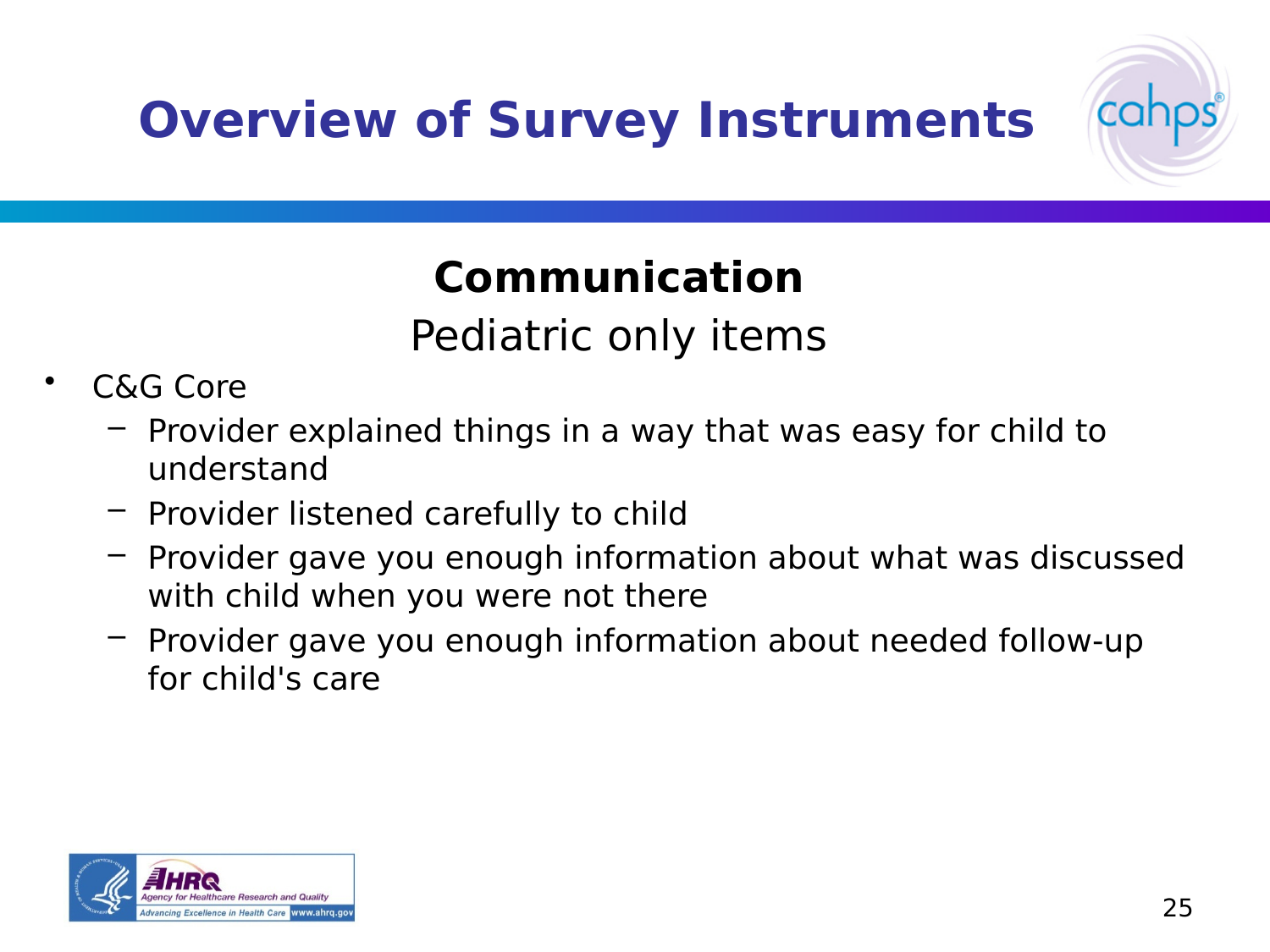

# Overview of Survey Instruments
Communication
Pediatric only items
C&G Core
Provider explained things in a way that was easy for child to understand
Provider listened carefully to child
Provider gave you enough information about what was discussed with child when you were not there
Provider gave you enough information about needed follow-up for child's care

25